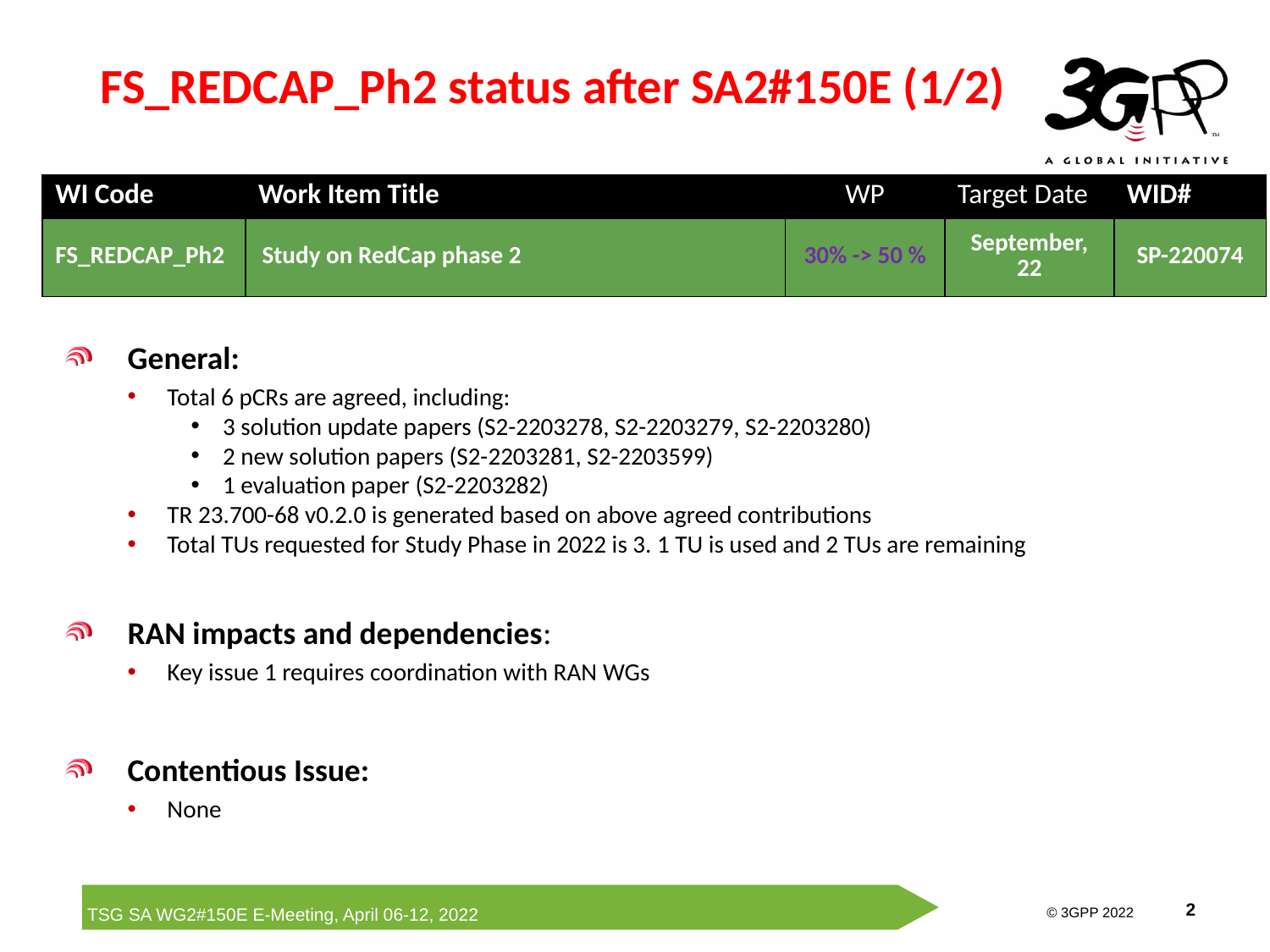

# FS_REDCAP_Ph2 status after SA2#150E (1/2)
| WI Code | Work Item Title | WP | Target Date | WID# |
| --- | --- | --- | --- | --- |
| FS\_REDCAP\_Ph2 | Study on RedCap phase 2 | 30% -> 50 % | September, 22 | SP-220074 |
General:
Total 6 pCRs are agreed, including:
3 solution update papers (S2-2203278, S2-2203279, S2-2203280)
2 new solution papers (S2-2203281, S2-2203599)
1 evaluation paper (S2-2203282)
TR 23.700-68 v0.2.0 is generated based on above agreed contributions
Total TUs requested for Study Phase in 2022 is 3. 1 TU is used and 2 TUs are remaining

RAN impacts and dependencies:
Key issue 1 requires coordination with RAN WGs

Contentious Issue:
None